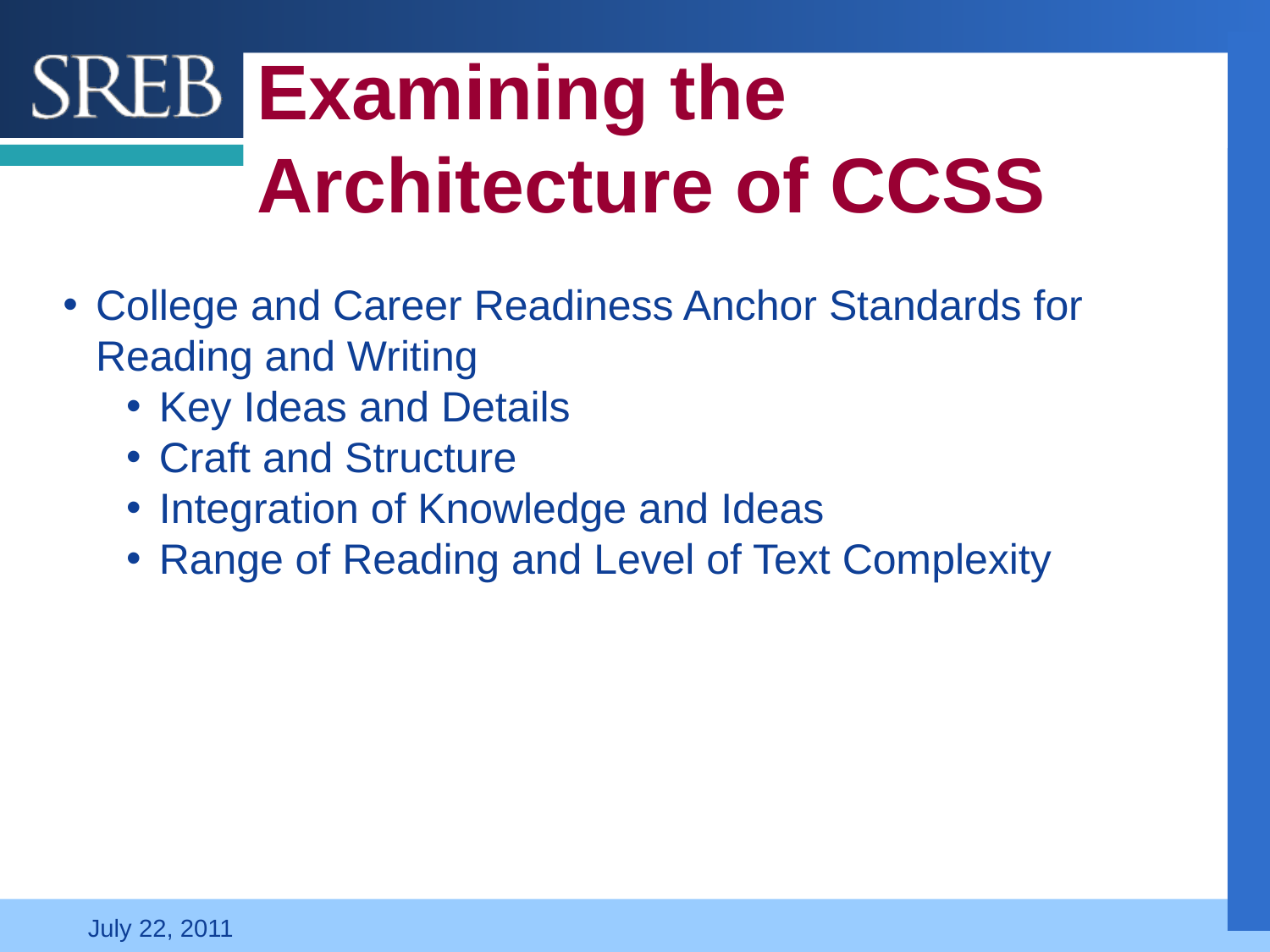

Examining the Architecture of CCSS
College and Career Readiness Anchor Standards for Reading and Writing
Key Ideas and Details
Craft and Structure
Integration of Knowledge and Ideas
Range of Reading and Level of Text Complexity